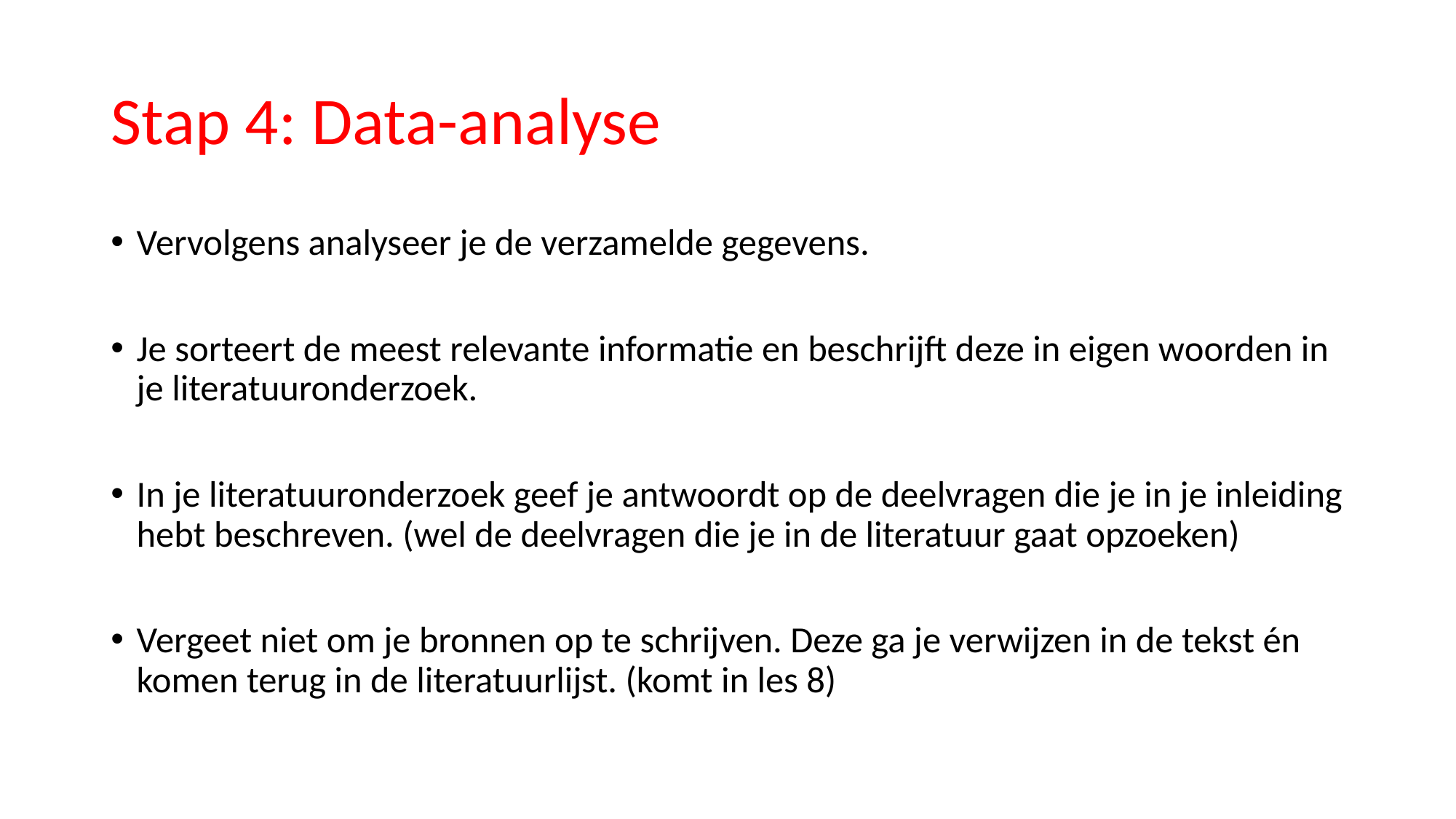

# Stap 4: Data-analyse
Vervolgens analyseer je de verzamelde gegevens.

Je sorteert de meest relevante informatie en beschrijft deze in eigen woorden in je literatuuronderzoek.

In je literatuuronderzoek geef je antwoordt op de deelvragen die je in je inleiding hebt beschreven. (wel de deelvragen die je in de literatuur gaat opzoeken)

Vergeet niet om je bronnen op te schrijven. Deze ga je verwijzen in de tekst én komen terug in de literatuurlijst. (komt in les 8)